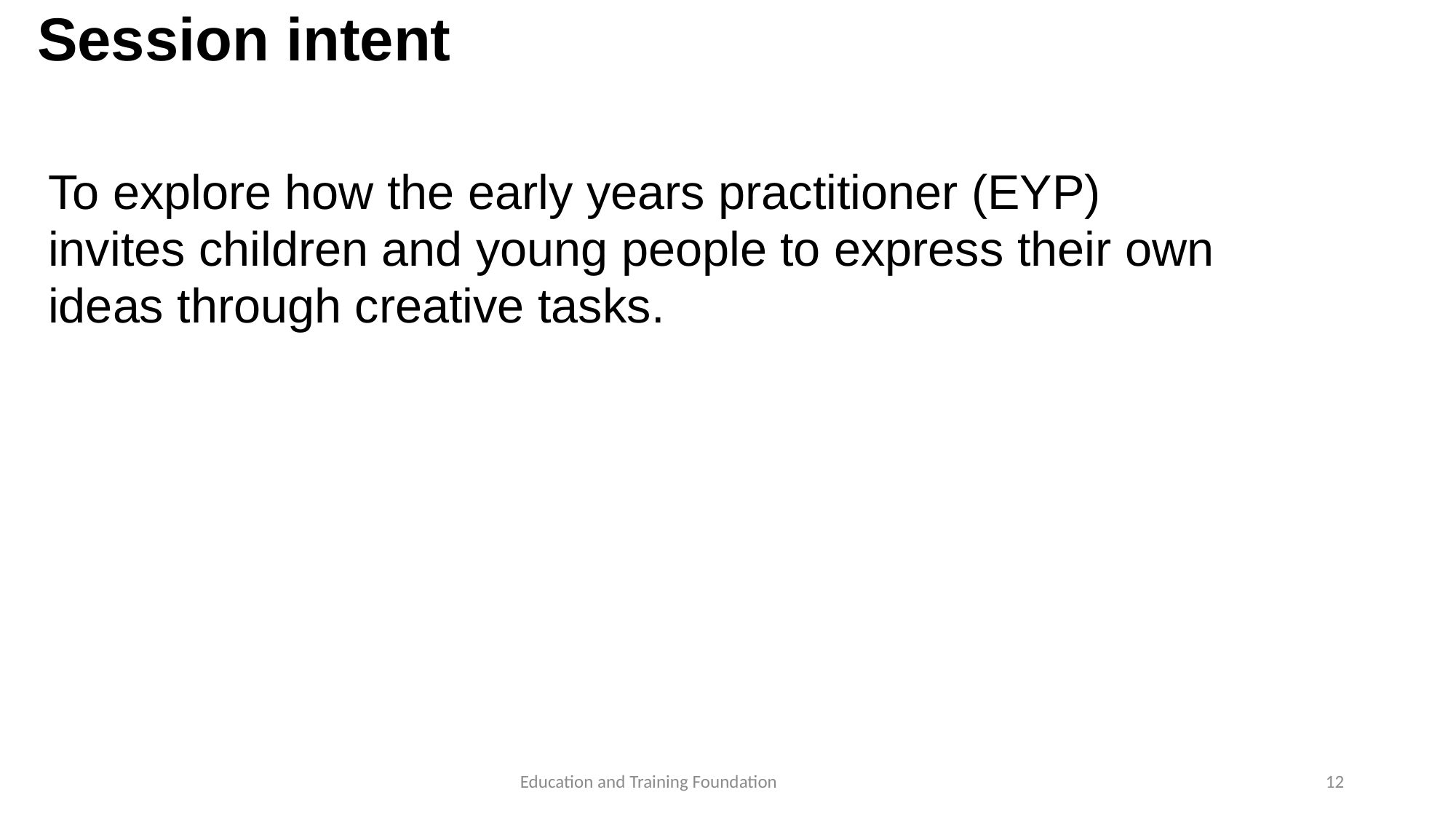

# Session intent
To explore how the early years practitioner (EYP) invites children and young people to express their own ideas through creative tasks.
12
Education and Training Foundation